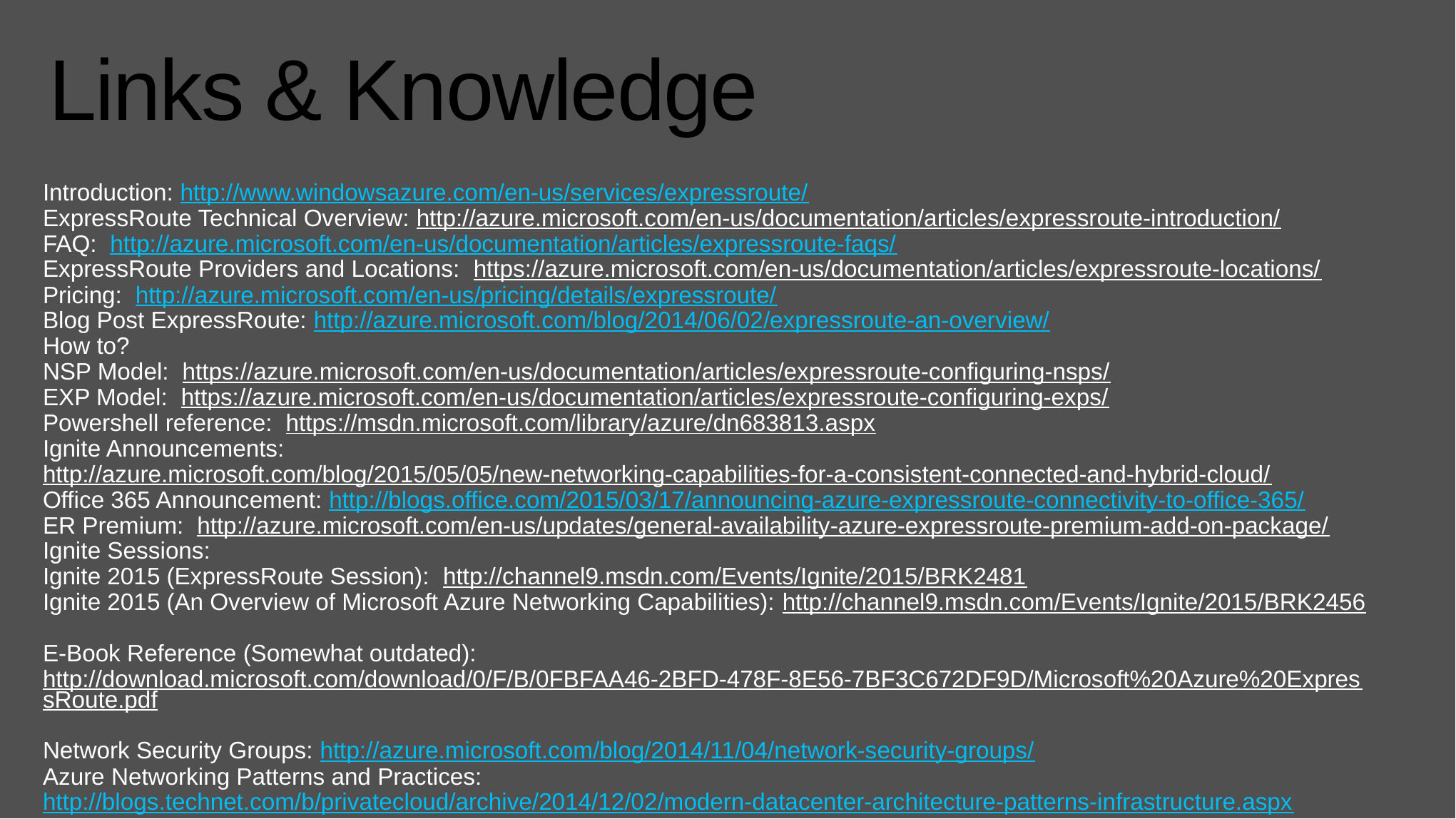

# Links & Knowledge
Introduction: http://www.windowsazure.com/en-us/services/expressroute/
ExpressRoute Technical Overview: http://azure.microsoft.com/en-us/documentation/articles/expressroute-introduction/
FAQ:  http://azure.microsoft.com/en-us/documentation/articles/expressroute-faqs/
ExpressRoute Providers and Locations:  https://azure.microsoft.com/en-us/documentation/articles/expressroute-locations/
Pricing:  http://azure.microsoft.com/en-us/pricing/details/expressroute/
Blog Post ExpressRoute: http://azure.microsoft.com/blog/2014/06/02/expressroute-an-overview/
How to?
NSP Model:  https://azure.microsoft.com/en-us/documentation/articles/expressroute-configuring-nsps/
EXP Model:  https://azure.microsoft.com/en-us/documentation/articles/expressroute-configuring-exps/
Powershell reference:  https://msdn.microsoft.com/library/azure/dn683813.aspx 
Ignite Announcements:   http://azure.microsoft.com/blog/2015/05/05/new-networking-capabilities-for-a-consistent-connected-and-hybrid-cloud/
Office 365 Announcement: http://blogs.office.com/2015/03/17/announcing-azure-expressroute-connectivity-to-office-365/
ER Premium:  http://azure.microsoft.com/en-us/updates/general-availability-azure-expressroute-premium-add-on-package/
Ignite Sessions:
Ignite 2015 (ExpressRoute Session):  http://channel9.msdn.com/Events/Ignite/2015/BRK2481
Ignite 2015 (An Overview of Microsoft Azure Networking Capabilities): http://channel9.msdn.com/Events/Ignite/2015/BRK2456
E-Book Reference (Somewhat outdated):  http://download.microsoft.com/download/0/F/B/0FBFAA46-2BFD-478F-8E56-7BF3C672DF9D/Microsoft%20Azure%20ExpressRoute.pdf
Network Security Groups: http://azure.microsoft.com/blog/2014/11/04/network-security-groups/
Azure Networking Patterns and Practices:  http://blogs.technet.com/b/privatecloud/archive/2014/12/02/modern-datacenter-architecture-patterns-infrastructure.aspx